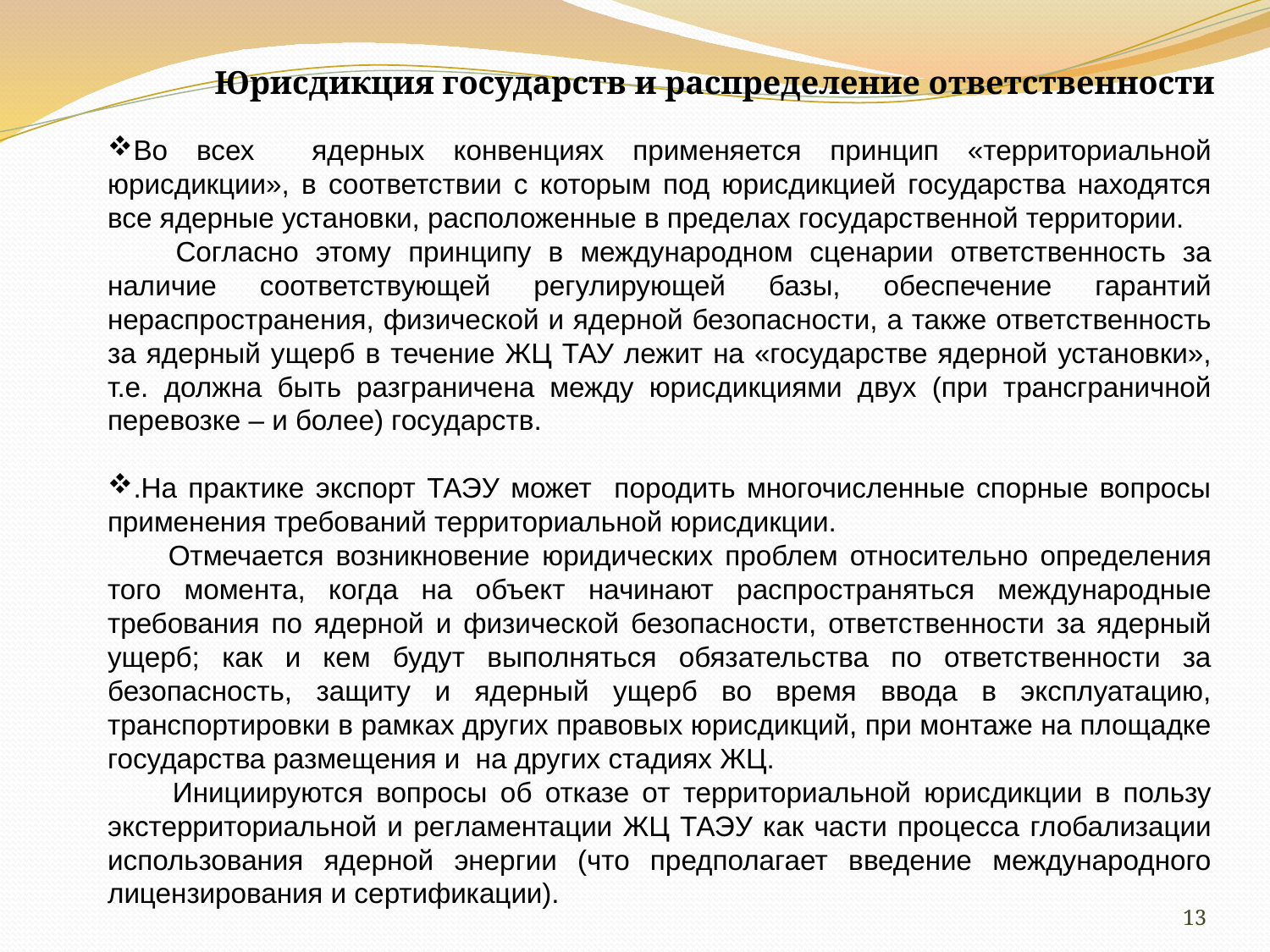

Юрисдикция государств и распределение ответственности
Во всех  ядерных конвенциях применяется принцип «территориальной юрисдикции», в соответствии с которым под юрисдикцией государства находятся все ядерные установки, расположенные в пределах государственной территории.
    Согласно этому принципу в международном сценарии ответственность за наличие соответствующей регулирующей базы, обеспечение гарантий нераспространения, физической и ядерной безопасности, а также ответственность за ядерный ущерб в течение ЖЦ ТАУ лежит на «государстве ядерной установки», т.е. должна быть разграничена между юрисдикциями двух (при трансграничной перевозке – и более) государств.

.На практике экспорт ТАЭУ может  породить многочисленные спорные вопросы применения требований территориальной юрисдикции.
     Отмечается возникновение юридических проблем относительно определения того момента, когда на объект начинают распространяться международные требования по ядерной и физической безопасности, ответственности за ядерный ущерб; как и кем будут выполняться обязательства по ответственности за безопасность, защиту и ядерный ущерб во время ввода в эксплуатацию, транспортировки в рамках других правовых юрисдикций, при монтаже на площадке государства размещения и  на других стадиях ЖЦ.
     Инициируются вопросы об отказе от территориальной юрисдикции в пользу экстерриториальной и регламентации ЖЦ ТАЭУ как части процесса глобализации использования ядерной энергии (что предполагает введение международного лицензирования и сертификации).

13